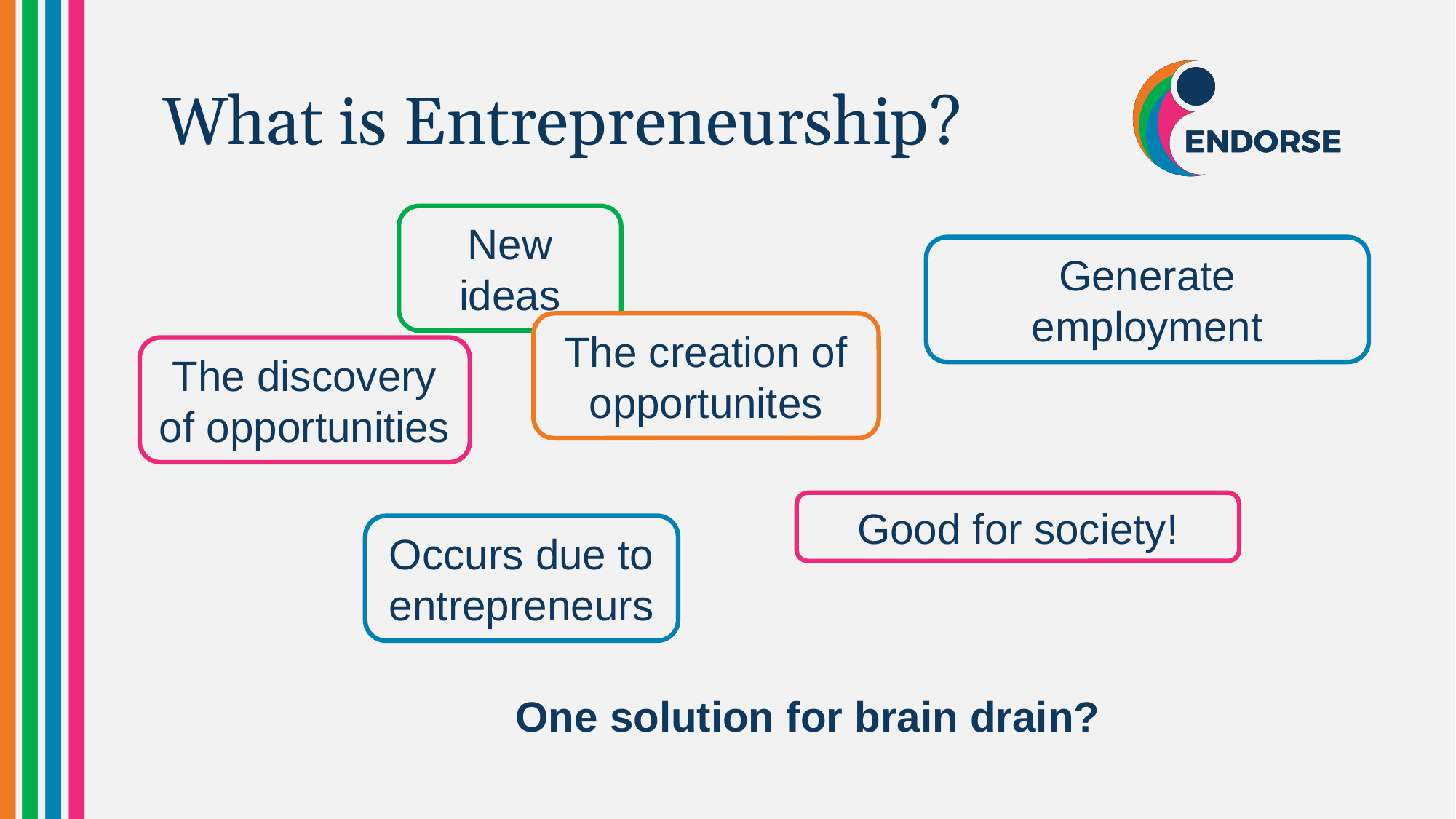

# What is Entrepreneurship?
New ideas
Generate employment
The creation of opportunites
The discovery of opportunities
Good for society!
Occurs due to entrepreneurs
One solution for brain drain?